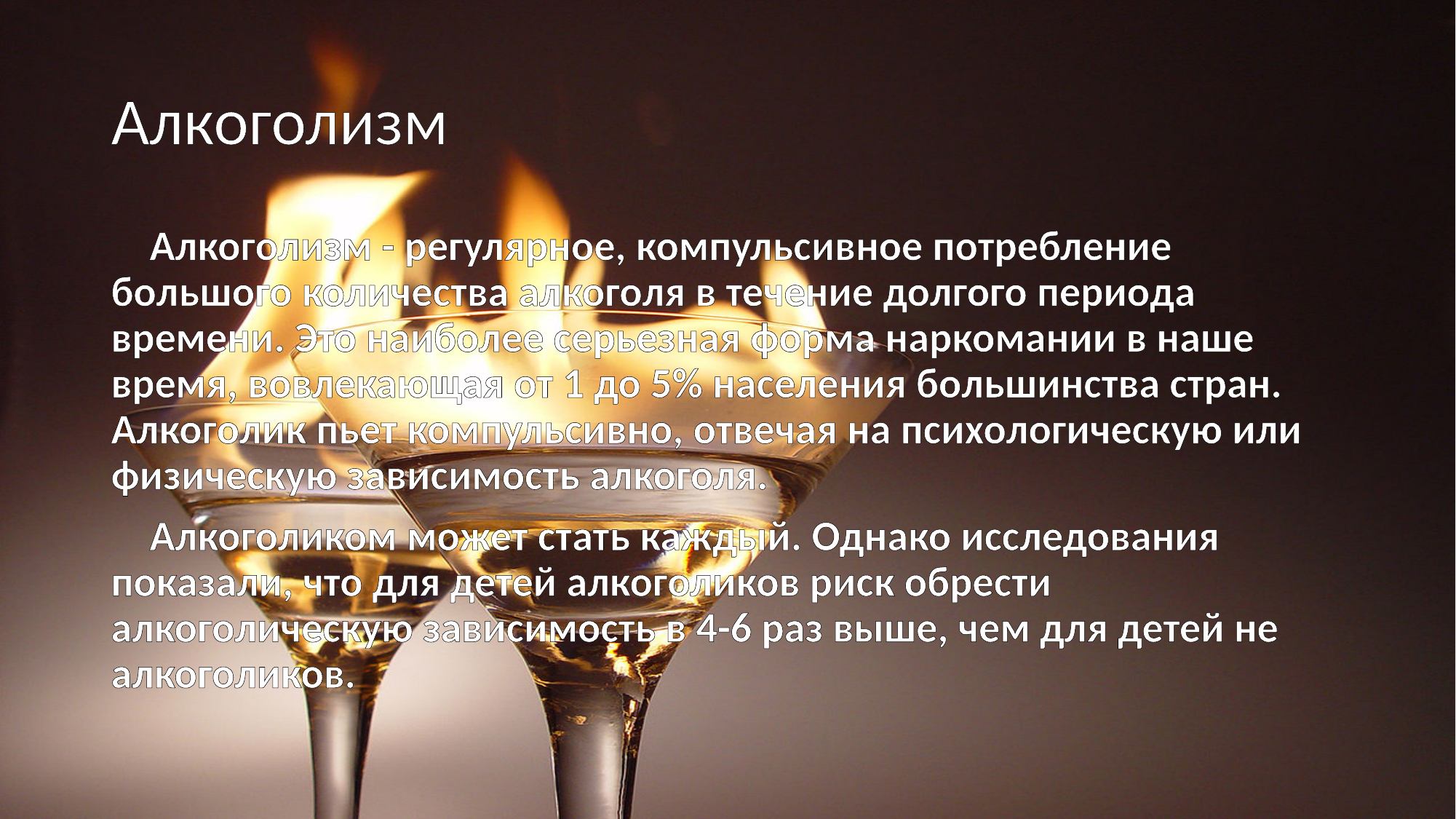

# Алкоголизм
    Алкоголизм - регулярное, компульсивное потребление большого количества алкоголя в течение долгого периода времени. Это наиболее серьезная форма наркомании в наше время, вовлекающая от 1 до 5% населения большинства стран. Алкоголик пьет компульсивно, отвечая на психологическую или физическую зависимость алкоголя.
    Алкоголиком может стать каждый. Однако исследования показали, что для детей алкоголиков риск обрести алкоголическую зависимость в 4-6 раз выше, чем для детей не алкоголиков.